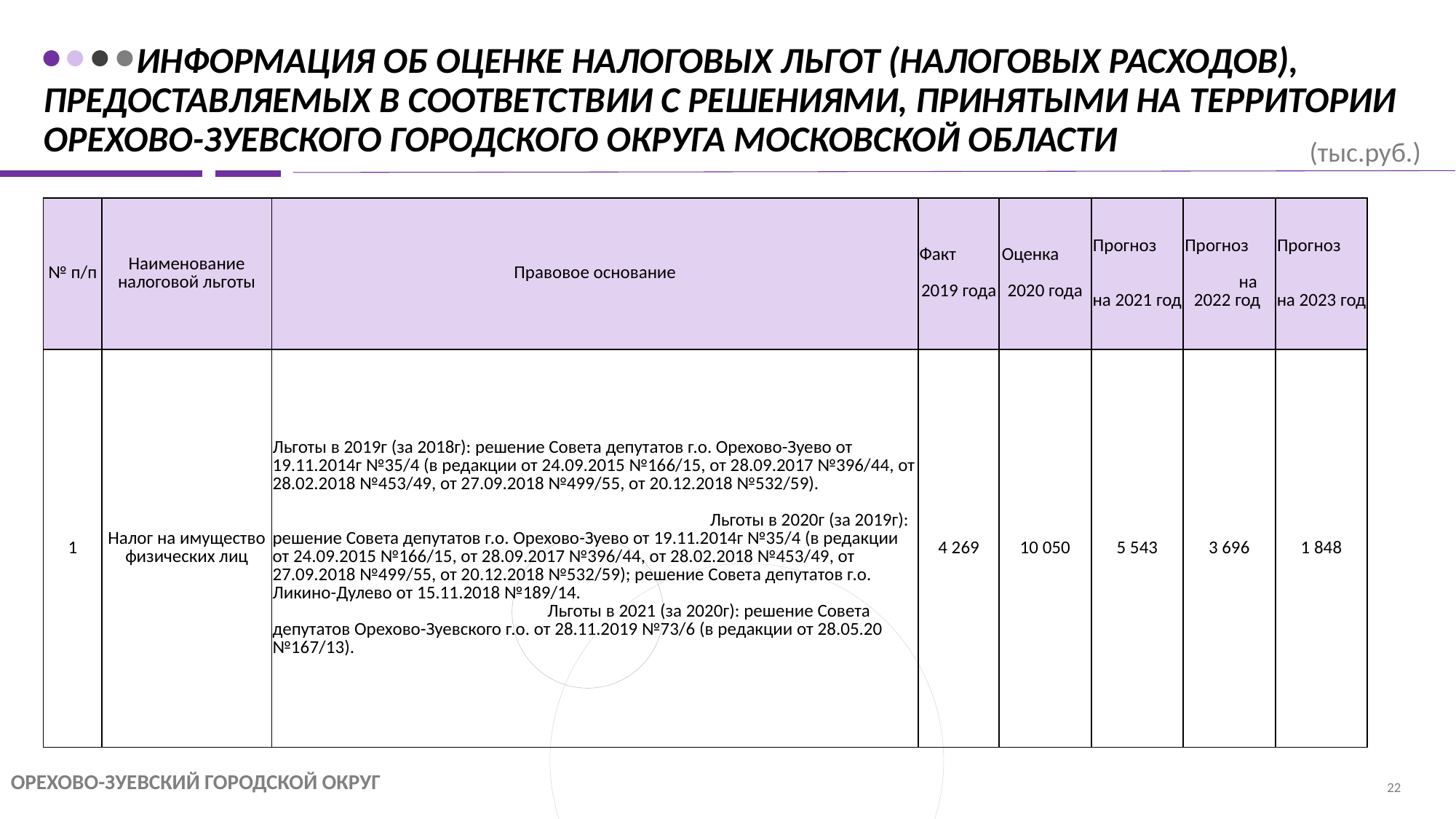

# Информация об оценке налоговых льгот (налоговых расходов), предоставляемых в соответствии с решениями, принятыми на территории Орехово-Зуевского городского округа Московской области
(тыс.руб.)
| № п/п | Наименование налоговой льготы | Правовое основание | Факт 2019 года | Оценка 2020 года | Прогноз на 2021 год | Прогноз на 2022 год | Прогноз на 2023 год |
| --- | --- | --- | --- | --- | --- | --- | --- |
| 1 | Налог на имущество физических лиц | Льготы в 2019г (за 2018г): решение Совета депутатов г.о. Орехово-Зуево от 19.11.2014г №35/4 (в редакции от 24.09.2015 №166/15, от 28.09.2017 №396/44, от 28.02.2018 №453/49, от 27.09.2018 №499/55, от 20.12.2018 №532/59). Льготы в 2020г (за 2019г): решение Совета депутатов г.о. Орехово-Зуево от 19.11.2014г №35/4 (в редакции от 24.09.2015 №166/15, от 28.09.2017 №396/44, от 28.02.2018 №453/49, от 27.09.2018 №499/55, от 20.12.2018 №532/59); решение Совета депутатов г.о. Ликино-Дулево от 15.11.2018 №189/14. Льготы в 2021 (за 2020г): решение Совета депутатов Орехово-Зуевского г.о. от 28.11.2019 №73/6 (в редакции от 28.05.20 №167/13). | 4 269 | 10 050 | 5 543 | 3 696 | 1 848 |
ОРЕХОВО-ЗУЕВСКИЙ ГОРОДСКОЙ ОКРУГ
22